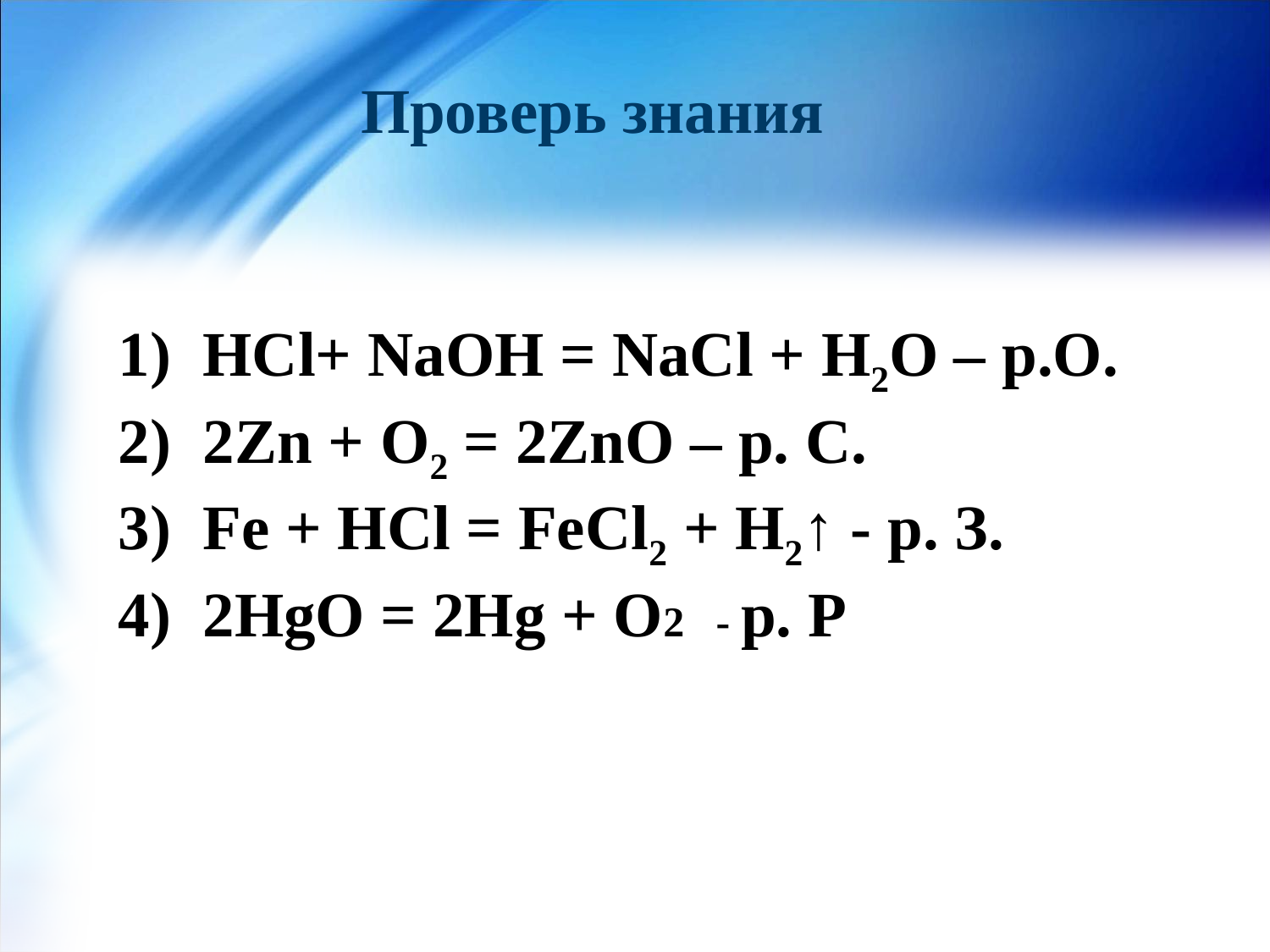

Проверь знания
1)  HCl+ NaOH = NaCl + H2O – р.О.
2)  2Zn + O2 = 2ZnO – р. С.
3)  Fe + HCl = FeCl2 + H2↑ - р. З.
4)  2HgO = 2Hg + O2   - р. Р